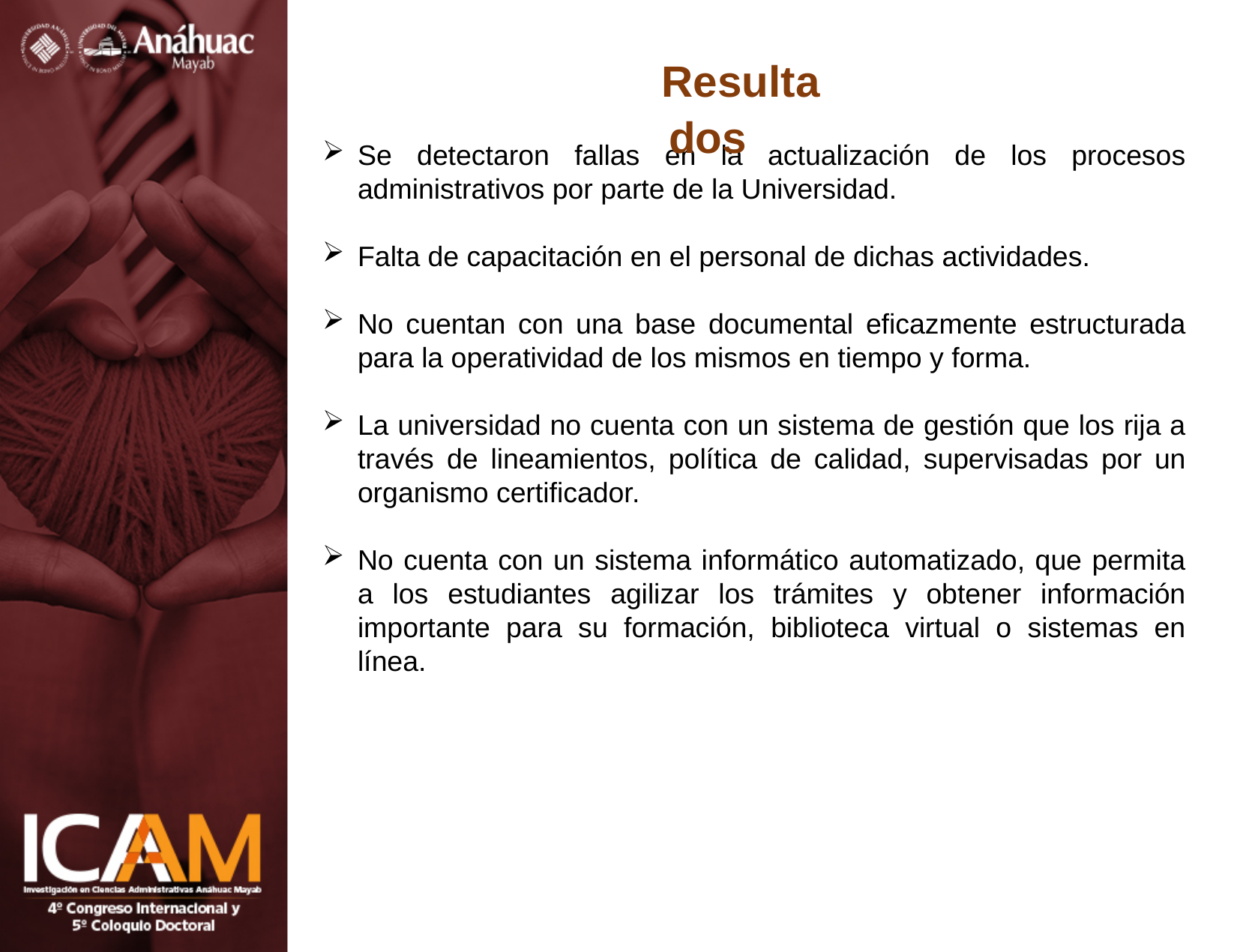

Resultados
Se detectaron fallas en la actualización de los procesos administrativos por parte de la Universidad.

Falta de capacitación en el personal de dichas actividades.

No cuentan con una base documental eficazmente estructurada para la operatividad de los mismos en tiempo y forma.

La universidad no cuenta con un sistema de gestión que los rija a través de lineamientos, política de calidad, supervisadas por un organismo certificador.

No cuenta con un sistema informático automatizado, que permita a los estudiantes agilizar los trámites y obtener información importante para su formación, biblioteca virtual o sistemas en línea.